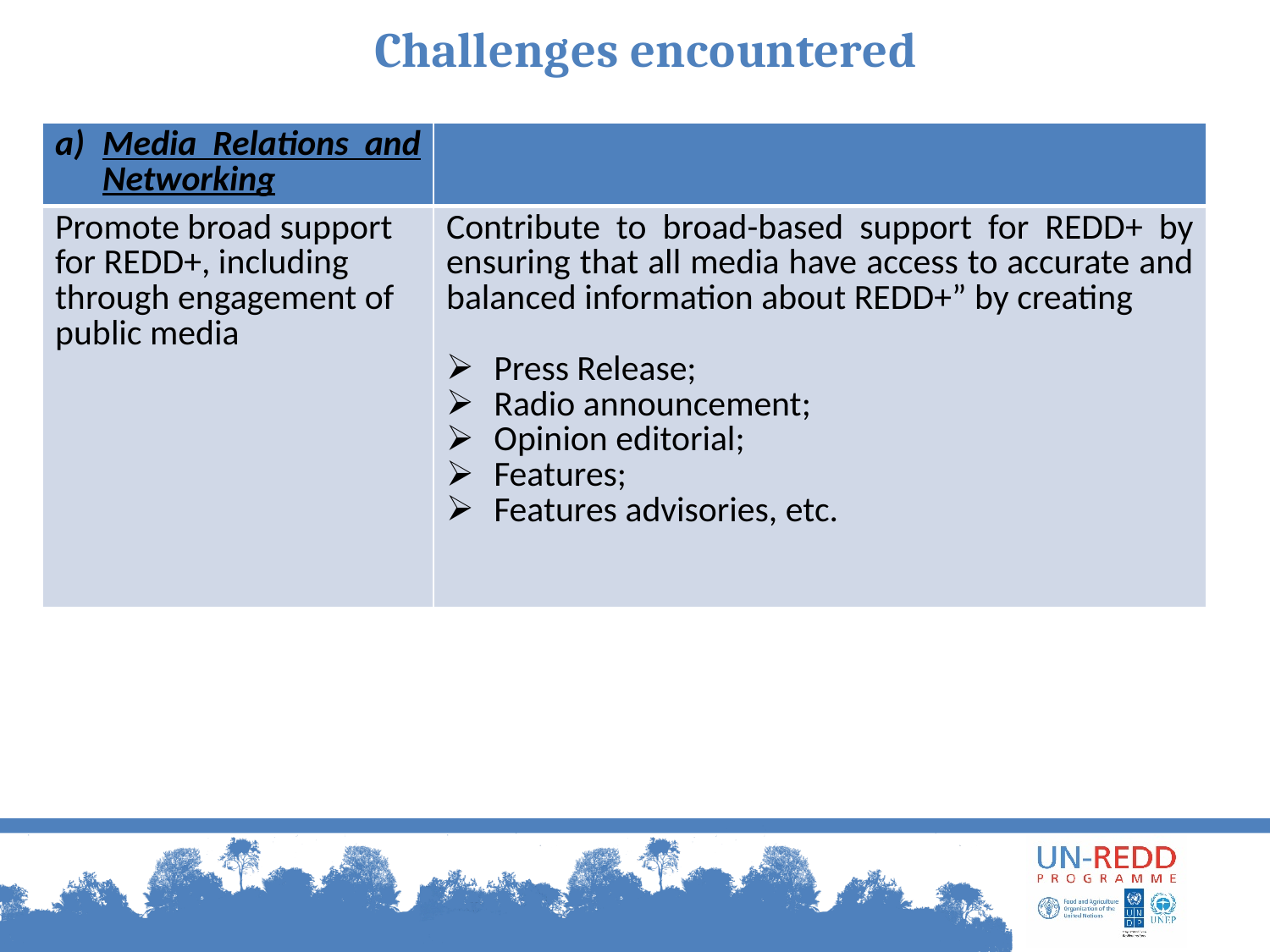

Challenges encountered
| Media Relations and Networking |  |
| --- | --- |
| Promote broad support for REDD+, including through engagement of public media | Contribute to broad-based support for REDD+ by ensuring that all media have access to accurate and balanced information about REDD+” by creating Press Release; Radio announcement; Opinion editorial; Features; Features advisories, etc. |